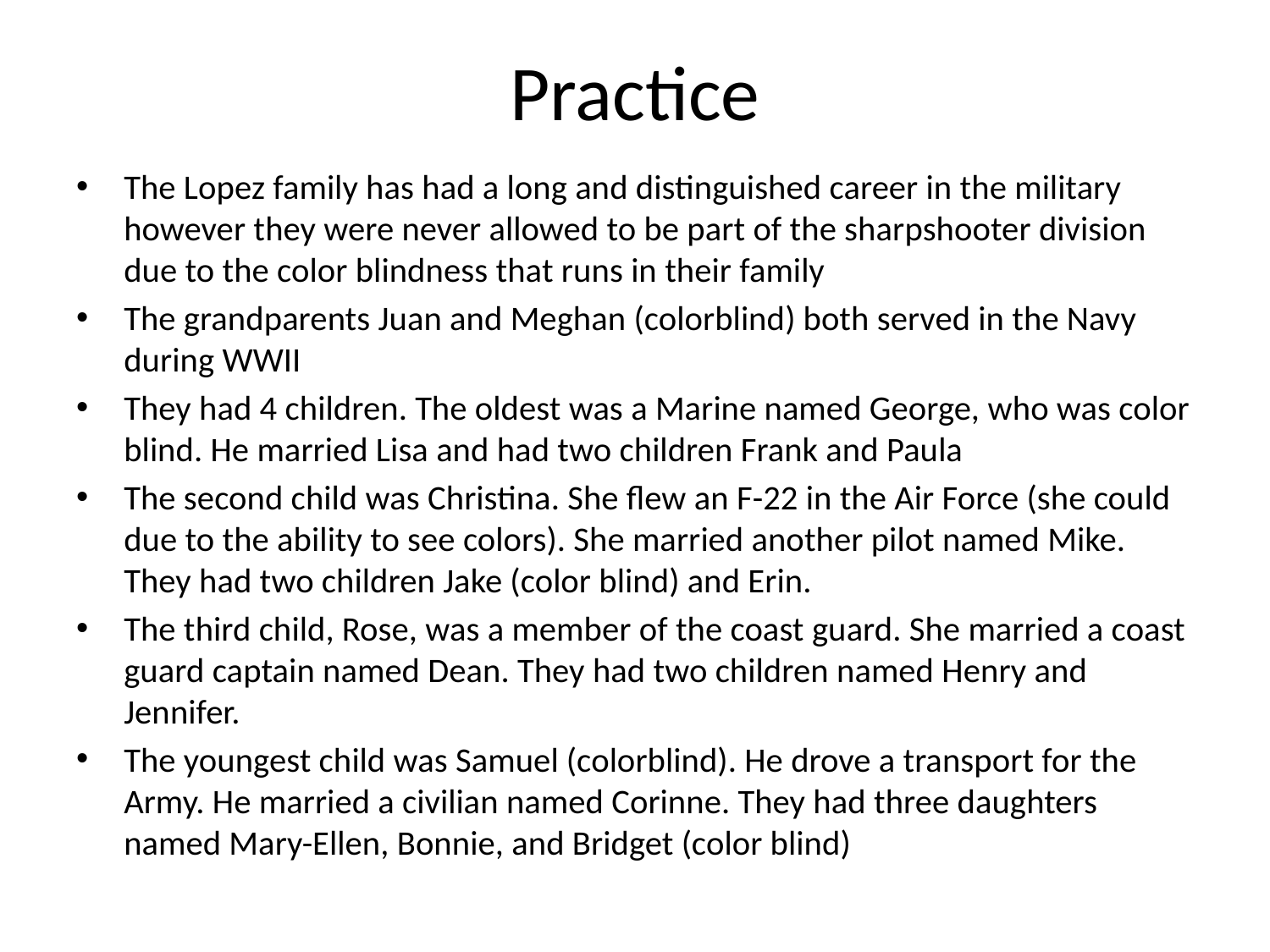

# Practice
The Lopez family has had a long and distinguished career in the military however they were never allowed to be part of the sharpshooter division due to the color blindness that runs in their family
The grandparents Juan and Meghan (colorblind) both served in the Navy during WWII
They had 4 children. The oldest was a Marine named George, who was color blind. He married Lisa and had two children Frank and Paula
The second child was Christina. She flew an F-22 in the Air Force (she could due to the ability to see colors). She married another pilot named Mike. They had two children Jake (color blind) and Erin.
The third child, Rose, was a member of the coast guard. She married a coast guard captain named Dean. They had two children named Henry and Jennifer.
The youngest child was Samuel (colorblind). He drove a transport for the Army. He married a civilian named Corinne. They had three daughters named Mary-Ellen, Bonnie, and Bridget (color blind)